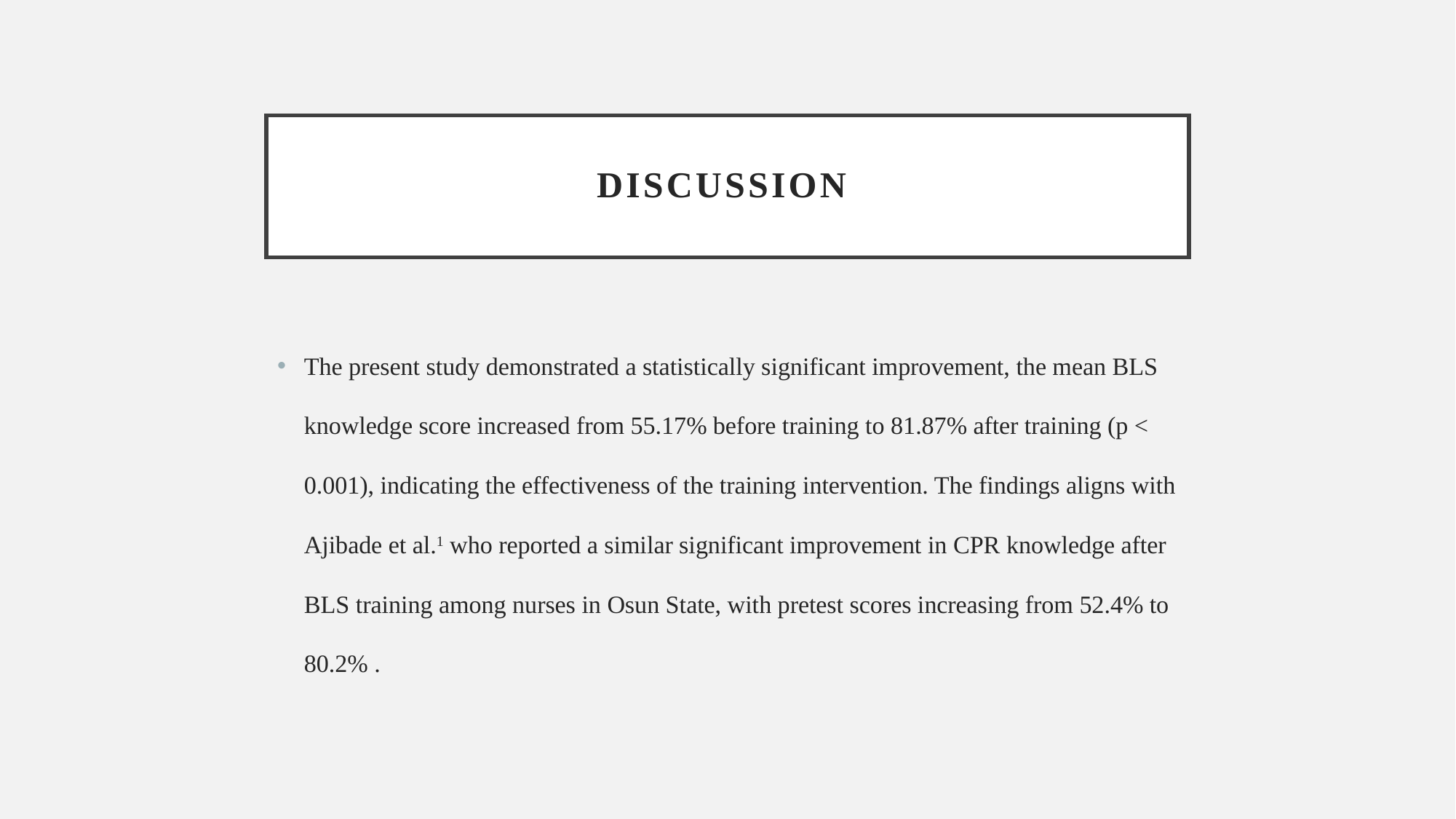

# Discussion
The present study demonstrated a statistically significant improvement, the mean BLS knowledge score increased from 55.17% before training to 81.87% after training (p < 0.001), indicating the effectiveness of the training intervention. The findings aligns with Ajibade et al.1 who reported a similar significant improvement in CPR knowledge after BLS training among nurses in Osun State, with pretest scores increasing from 52.4% to 80.2% .